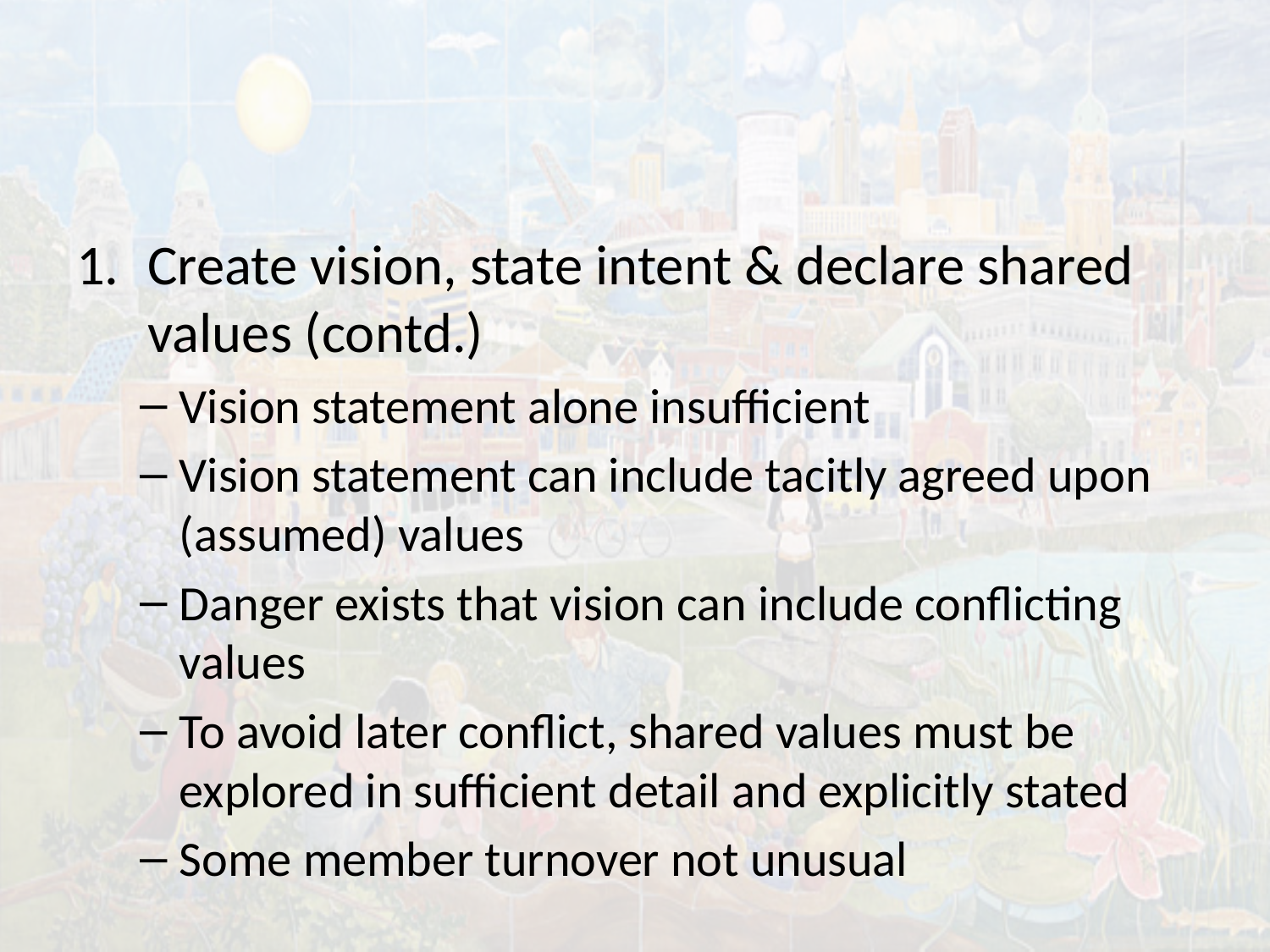

#
Create vision, state intent & declare shared values (contd.)
Vision statement alone insufficient
Vision statement can include tacitly agreed upon (assumed) values
Danger exists that vision can include conflicting values
To avoid later conflict, shared values must be explored in sufficient detail and explicitly stated
Some member turnover not unusual